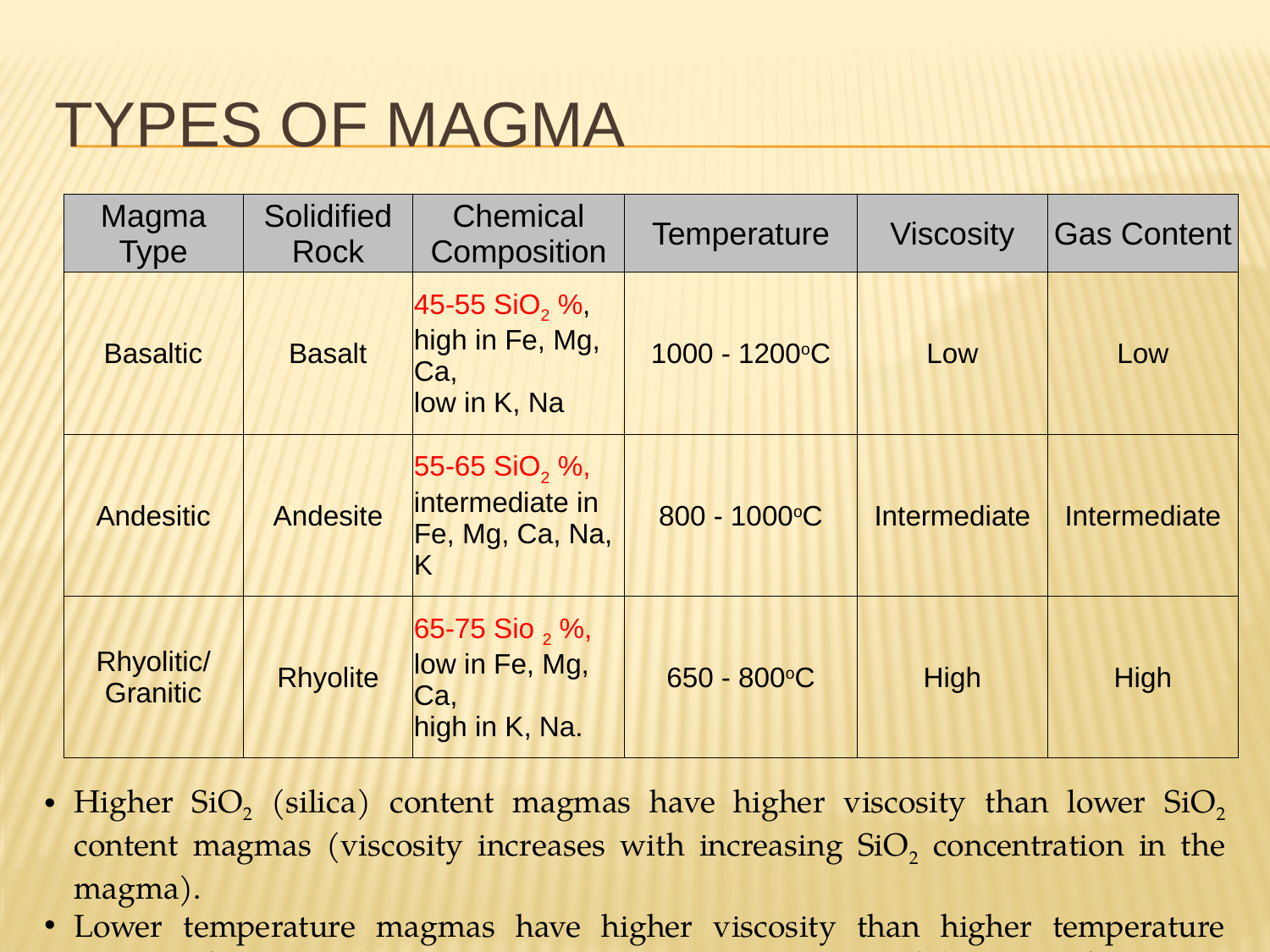

# TYPES OF MAGMA
| Magma Type | Solidified Rock | Chemical Composition | Temperature | Viscosity | Gas Content |
| --- | --- | --- | --- | --- | --- |
| Basaltic | Basalt | 45-55 SiO2 %, high in Fe, Mg, Ca, low in K, Na | 1000 - 1200oC | Low | Low |
| Andesitic | Andesite | 55-65 SiO2 %, intermediate in Fe, Mg, Ca, Na, K | 800 - 1000oC | Intermediate | Intermediate |
| Rhyolitic/ Granitic | Rhyolite | 65-75 Sio 2 %, low in Fe, Mg, Ca, high in K, Na. | 650 - 800oC | High | High |
Higher SiO2 (silica) content magmas have higher viscosity than lower SiO2 content magmas (viscosity increases with increasing SiO2 concentration in the magma).
Lower temperature magmas have higher viscosity than higher temperature magmas (viscosity decreases with increasing temperature of the magma).